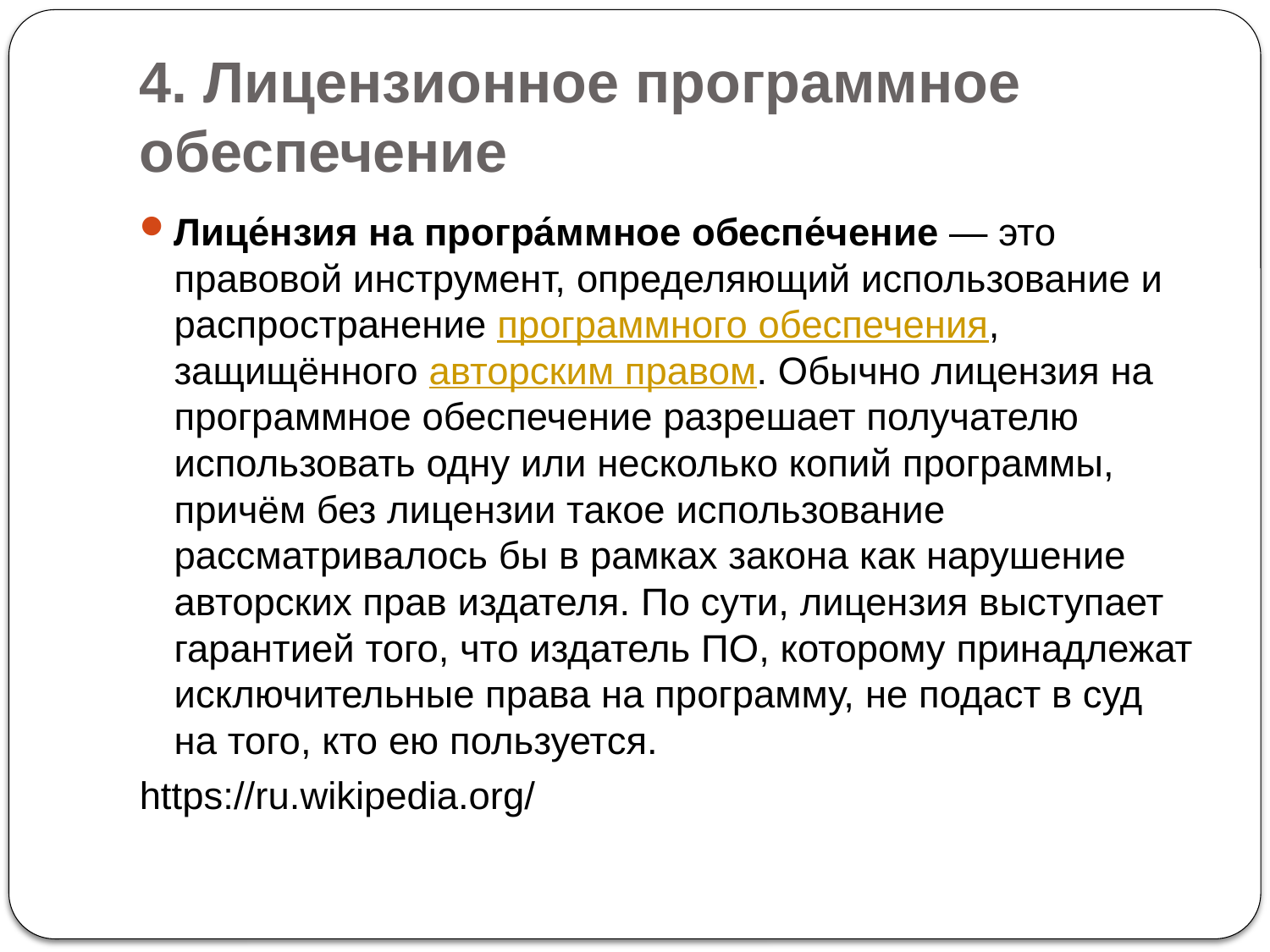

# 4. Лицензионное программное обеспечение
Лице́нзия на програ́ммное обеспе́чение — это правовой инструмент, определяющий использование и распространение программного обеспечения, защищённого авторским правом. Обычно лицензия на программное обеспечение разрешает получателю использовать одну или несколько копий программы, причём без лицензии такое использование рассматривалось бы в рамках закона как нарушение авторских прав издателя. По сути, лицензия выступает гарантией того, что издатель ПО, которому принадлежат исключительные права на программу, не подаст в суд на того, кто ею пользуется.
https://ru.wikipedia.org/